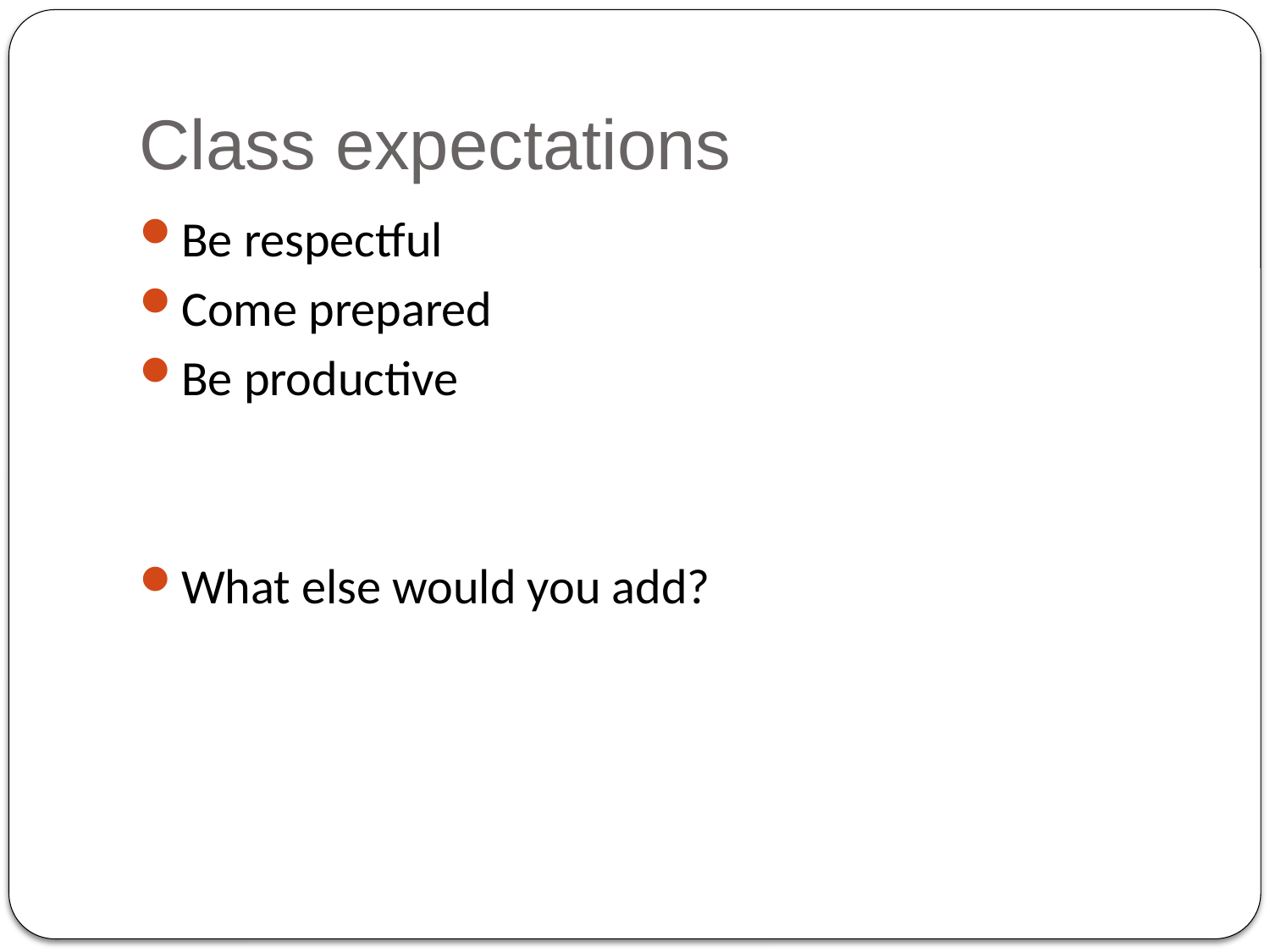

# Class expectations
Be respectful
Come prepared
Be productive

What else would you add?